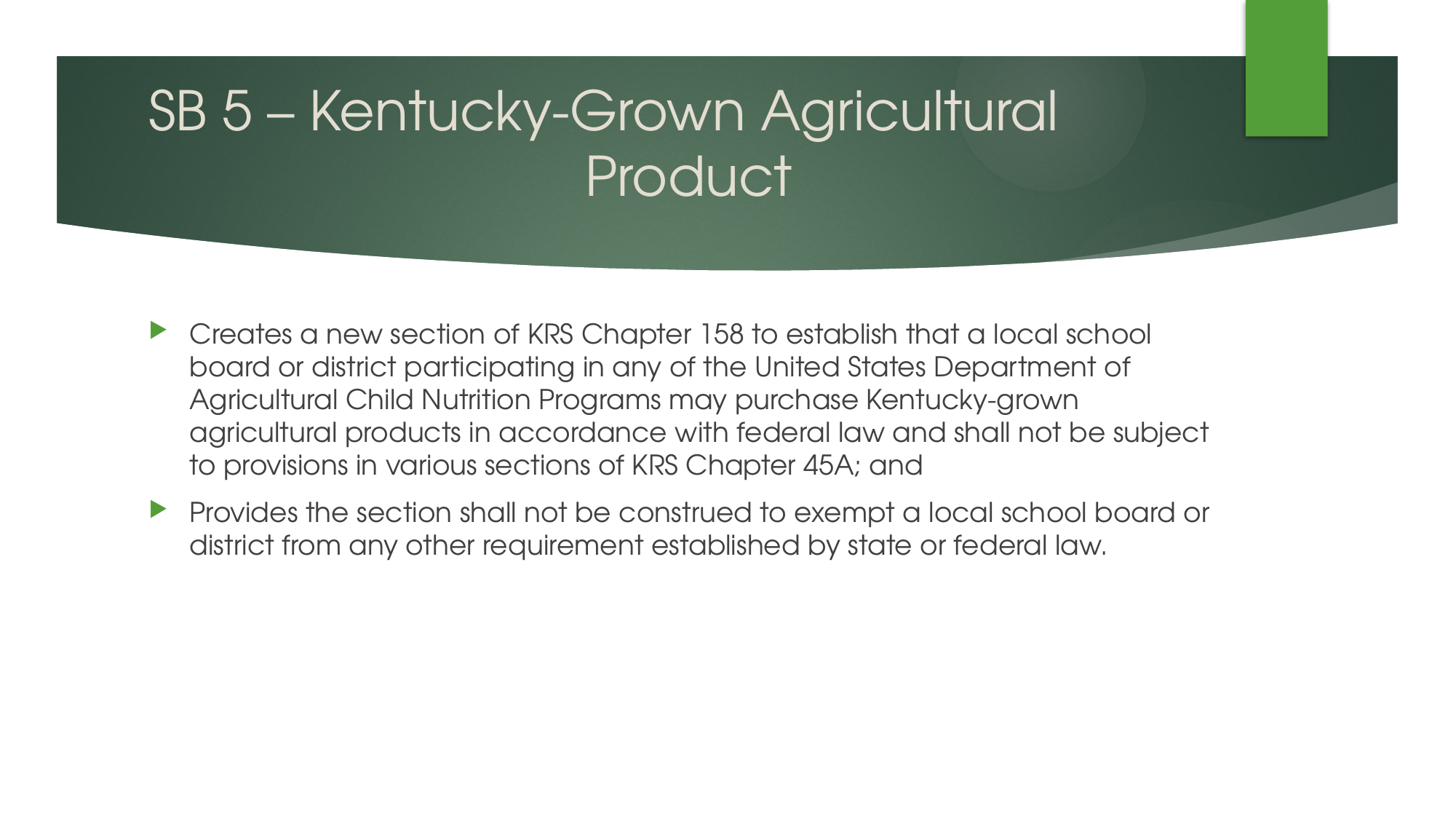

# SB 5 – Kentucky-Grown Agricultural 					Product
Creates a new section of KRS Chapter 158 to establish that a local school board or district participating in any of the United States Department of Agricultural Child Nutrition Programs may purchase Kentucky-grown agricultural products in accordance with federal law and shall not be subject to provisions in various sections of KRS Chapter 45A; and
Provides the section shall not be construed to exempt a local school board or district from any other requirement established by state or federal law.